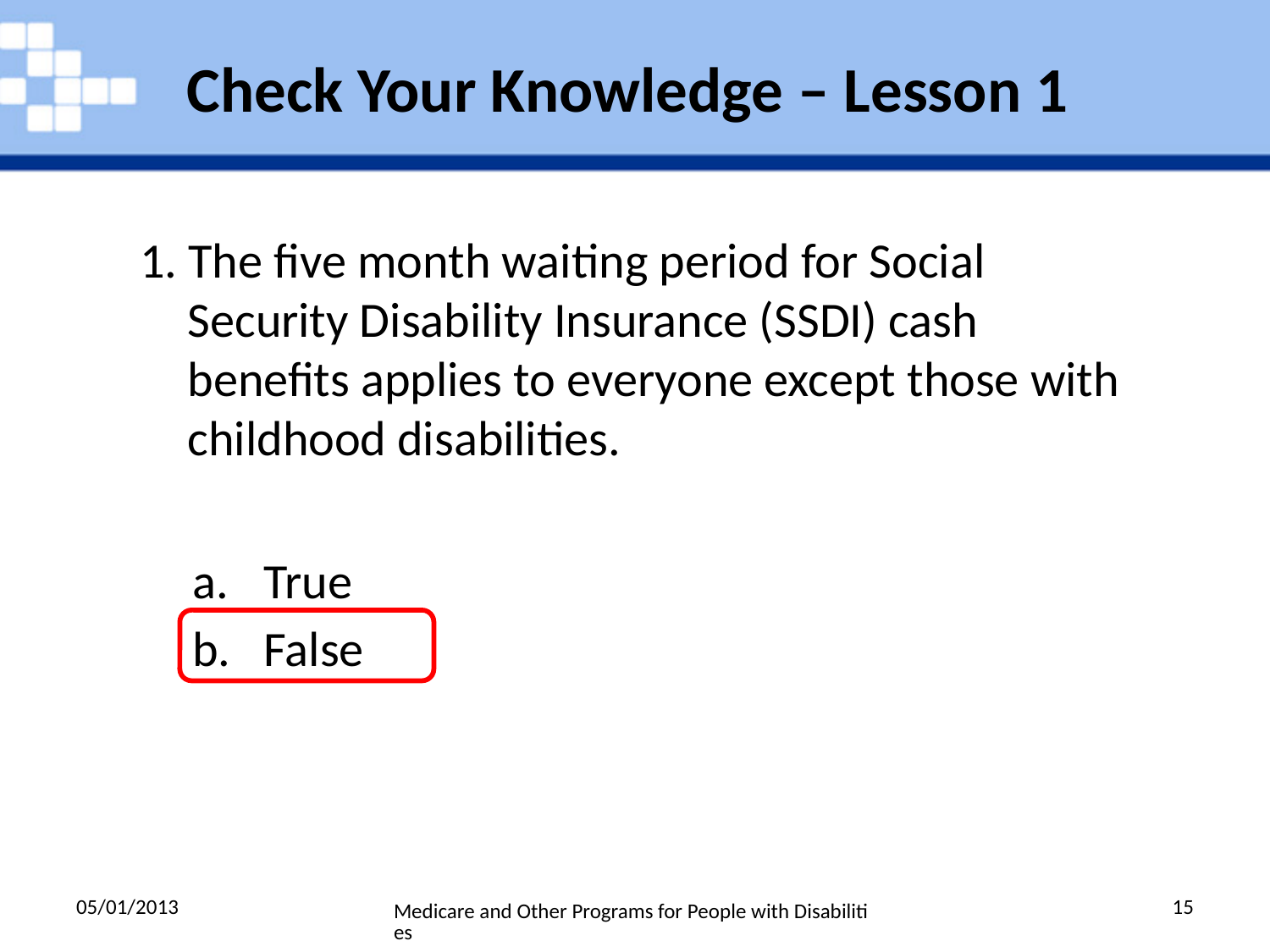

# Check Your Knowledge – Lesson 1
1. The five month waiting period for Social Security Disability Insurance (SSDI) cash benefits applies to everyone except those with childhood disabilities.

True
False

05/01/2013
15
Medicare and Other Programs for People with Disabilities